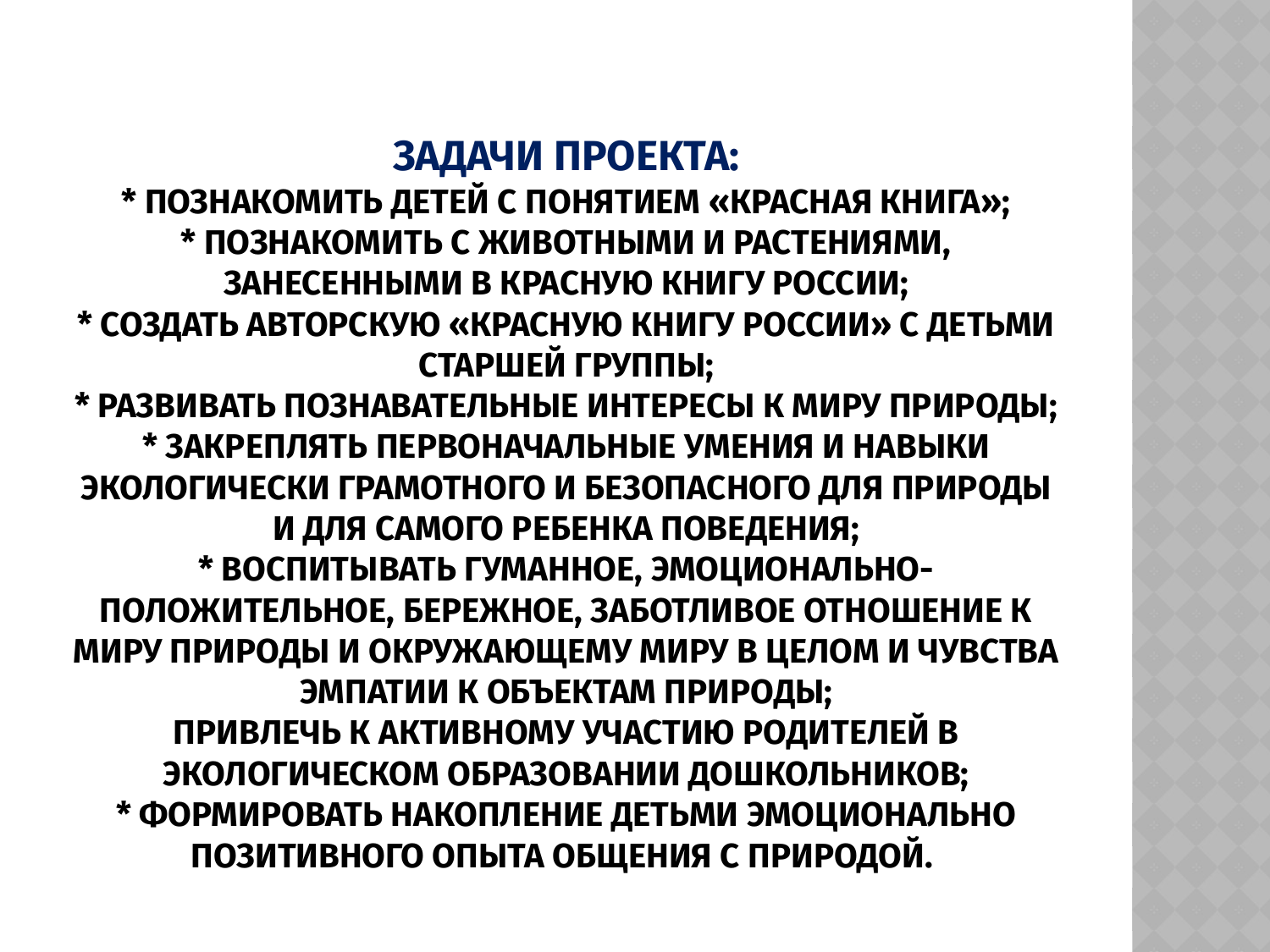

# Задачи проекта: * Познакомить детей с понятием «Красная книга»; * Познакомить с животными и растениями, занесенными в Красную книгу России; * Создать авторскую «Красную книгу России» с детьми старшей группы; * Развивать познавательные интересы к миру природы; * Закреплять первоначальные умения и навыки экологически грамотного и безопасного для природы и для самого ребенка поведения; * Воспитывать гуманное, эмоционально-положительное, бережное, заботливое отношение к миру природы и окружающему миру в целом и чувства эмпатии к объектам природы; Привлечь к активному участию родителей в экологическом образовании дошкольников; * Формировать накопление детьми эмоционально позитивного опыта общения с природой.